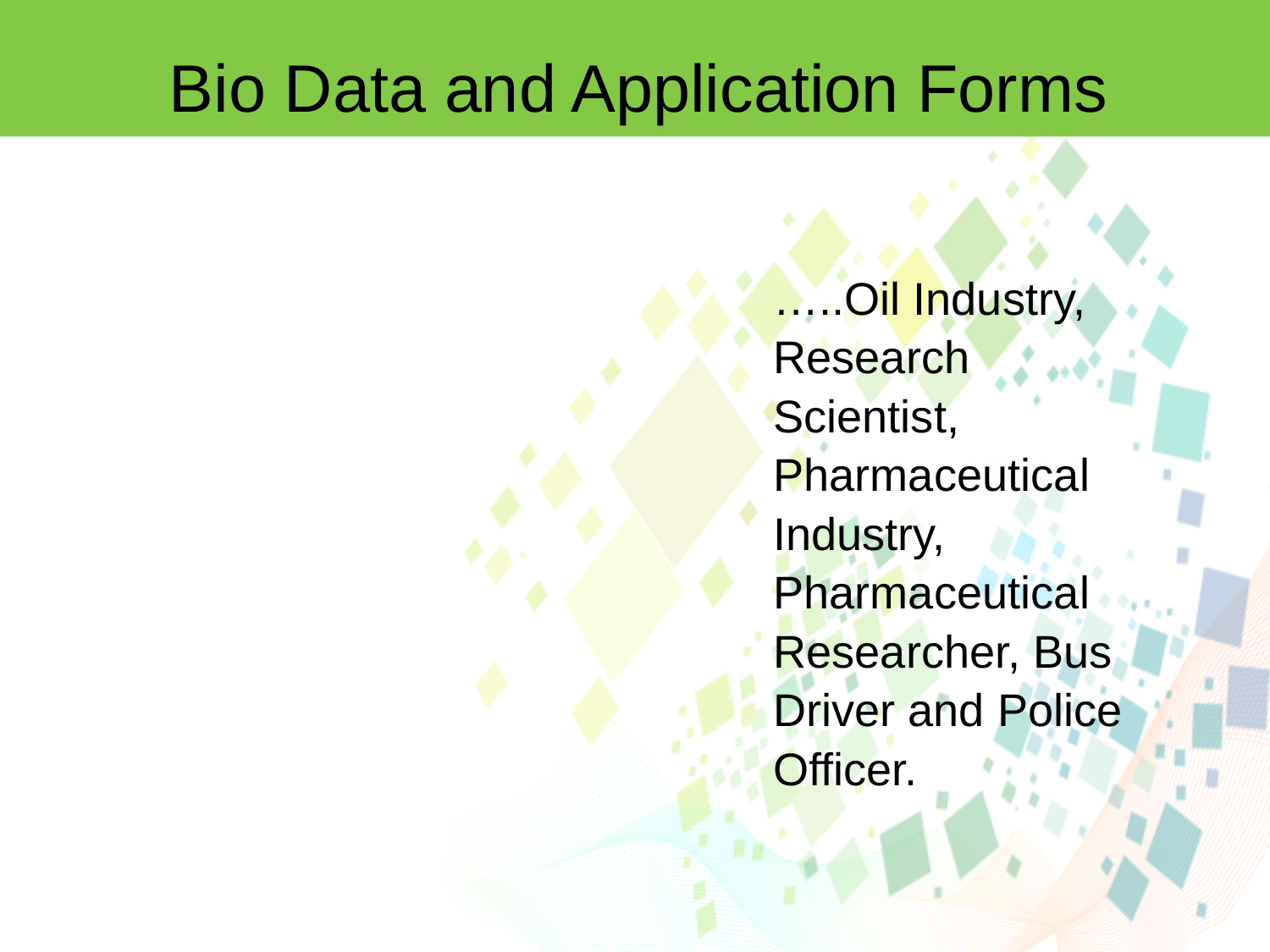

Bio Data and Application Forms
…..Oil Industry, Research Scientist, Pharmaceutical Industry, Pharmaceutical Researcher, Bus Driver and Police Officer.